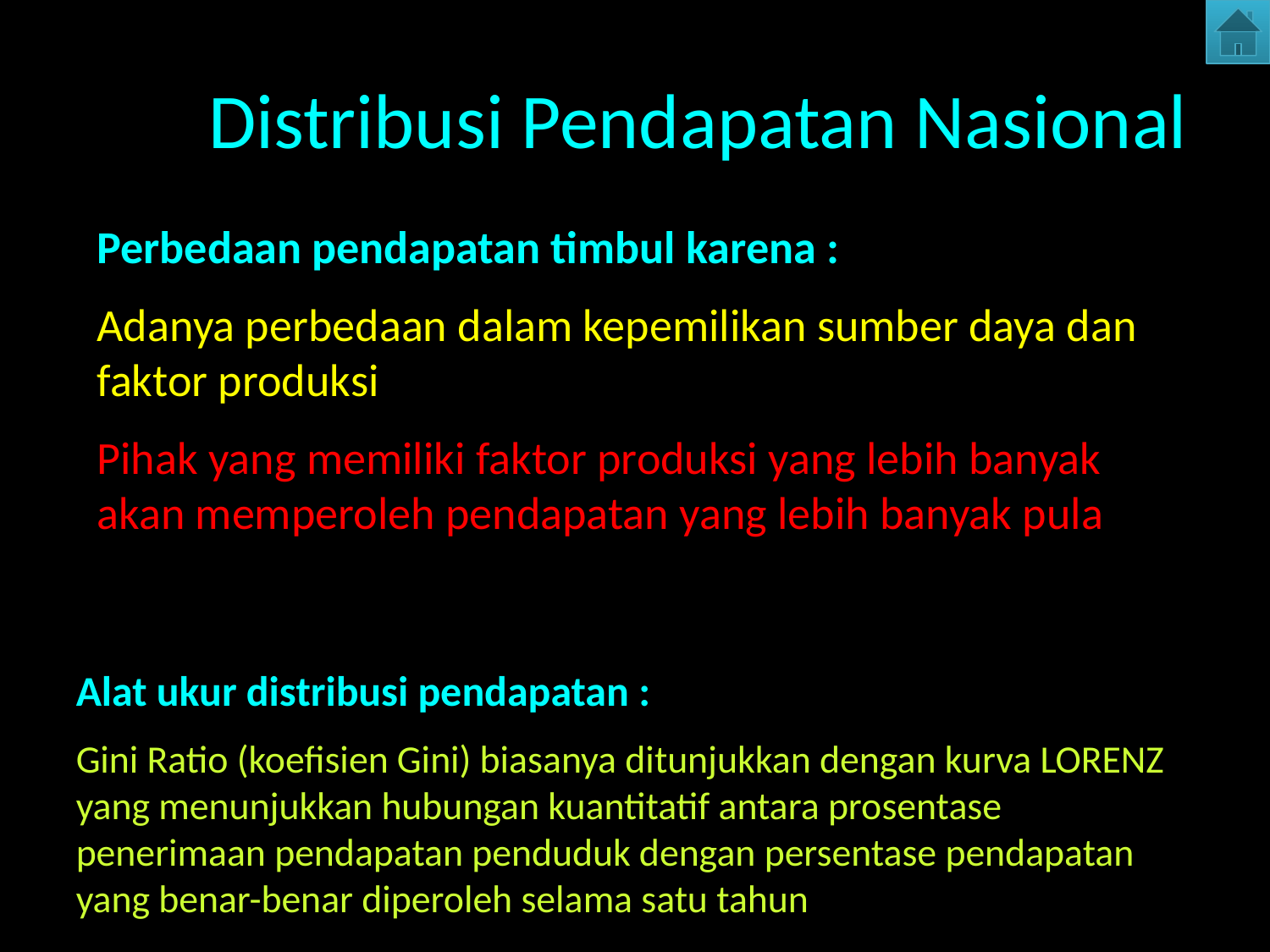

# Distribusi Pendapatan Nasional
Perbedaan pendapatan timbul karena :
Adanya perbedaan dalam kepemilikan sumber daya dan faktor produksi
Pihak yang memiliki faktor produksi yang lebih banyak akan memperoleh pendapatan yang lebih banyak pula

Alat ukur distribusi pendapatan :
Gini Ratio (koefisien Gini) biasanya ditunjukkan dengan kurva LORENZ yang menunjukkan hubungan kuantitatif antara prosentase penerimaan pendapatan penduduk dengan persentase pendapatan yang benar-benar diperoleh selama satu tahun